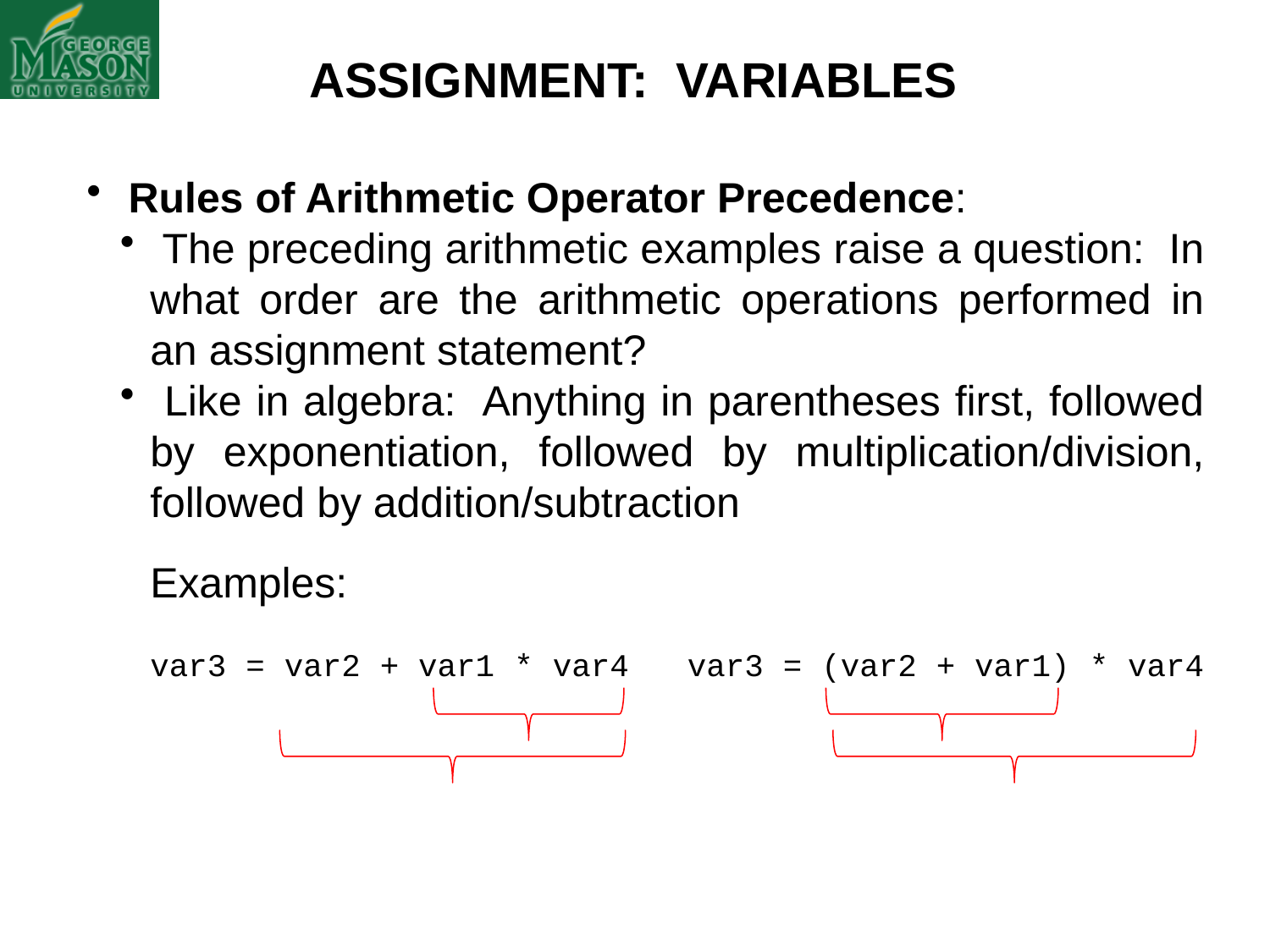

ASSIGNMENT:  VARIABLES
 Rules of Arithmetic Operator Precedence:
 The preceding arithmetic examples raise a question:  In what order are the arithmetic operations performed in an assignment statement?
 Like in algebra:  Anything in parentheses first, followed by exponentiation, followed by multiplication/division, followed by addition/subtraction

Examples:

var3 = var2 + var1 * var4   var3 = (var2 + var1) * var4